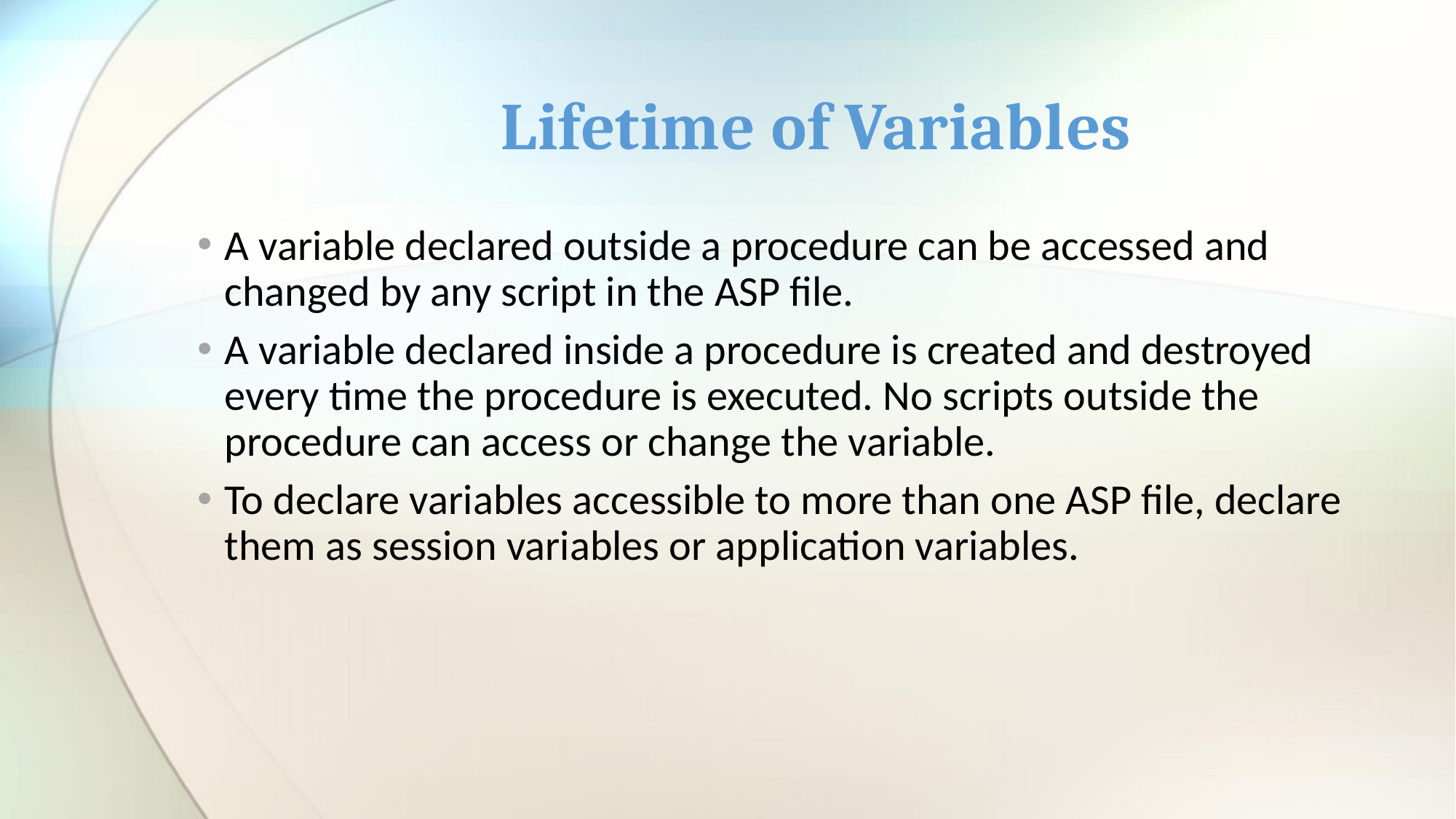

# Lifetime of Variables
A variable declared outside a procedure can be accessed and changed by any script in the ASP file.
A variable declared inside a procedure is created and destroyed every time the procedure is executed. No scripts outside the procedure can access or change the variable.
To declare variables accessible to more than one ASP file, declare them as session variables or application variables.